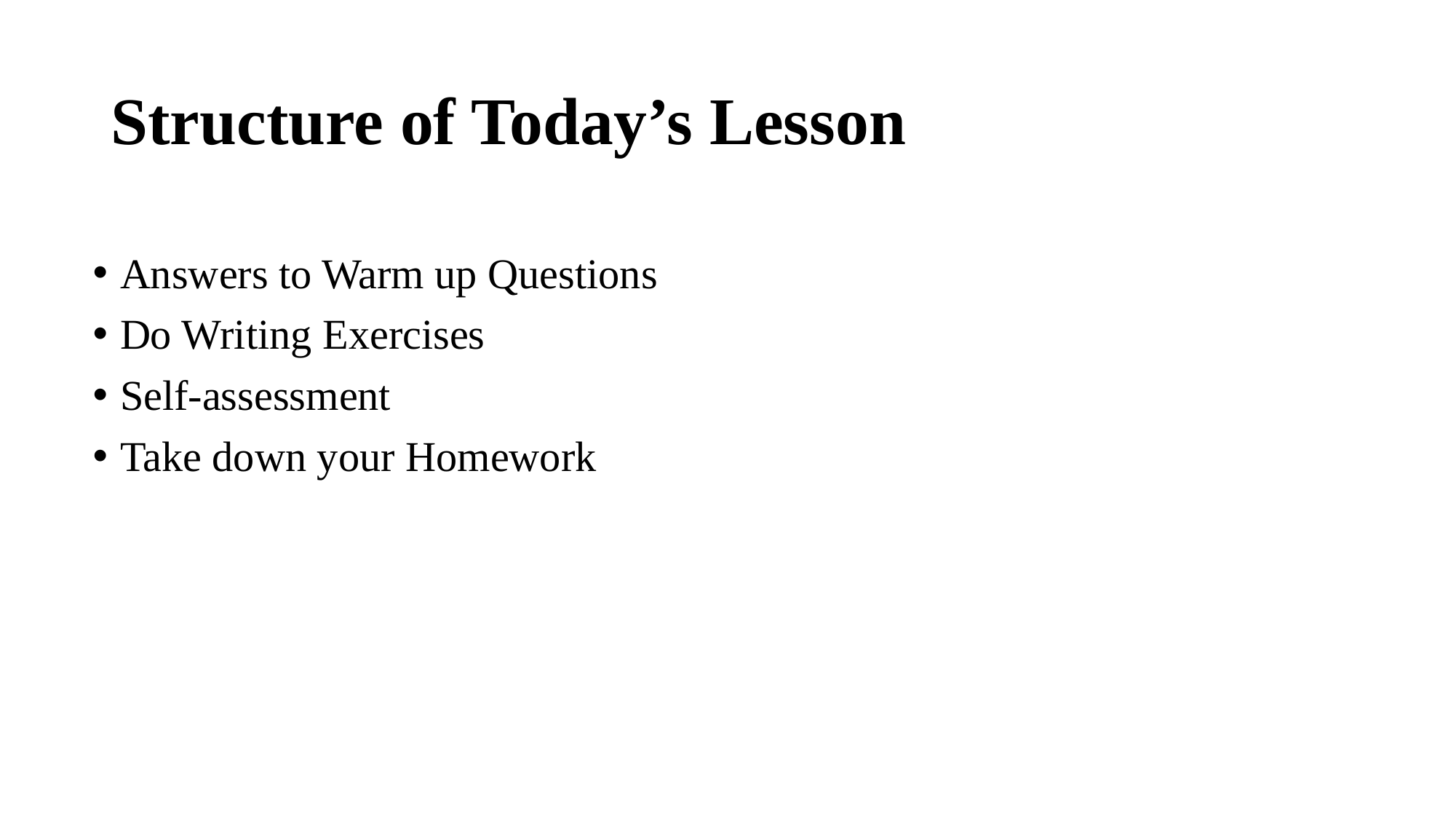

# Structure of Today’s Lesson
Answers to Warm up Questions
Do Writing Exercises
Self-assessment
Take down your Homework